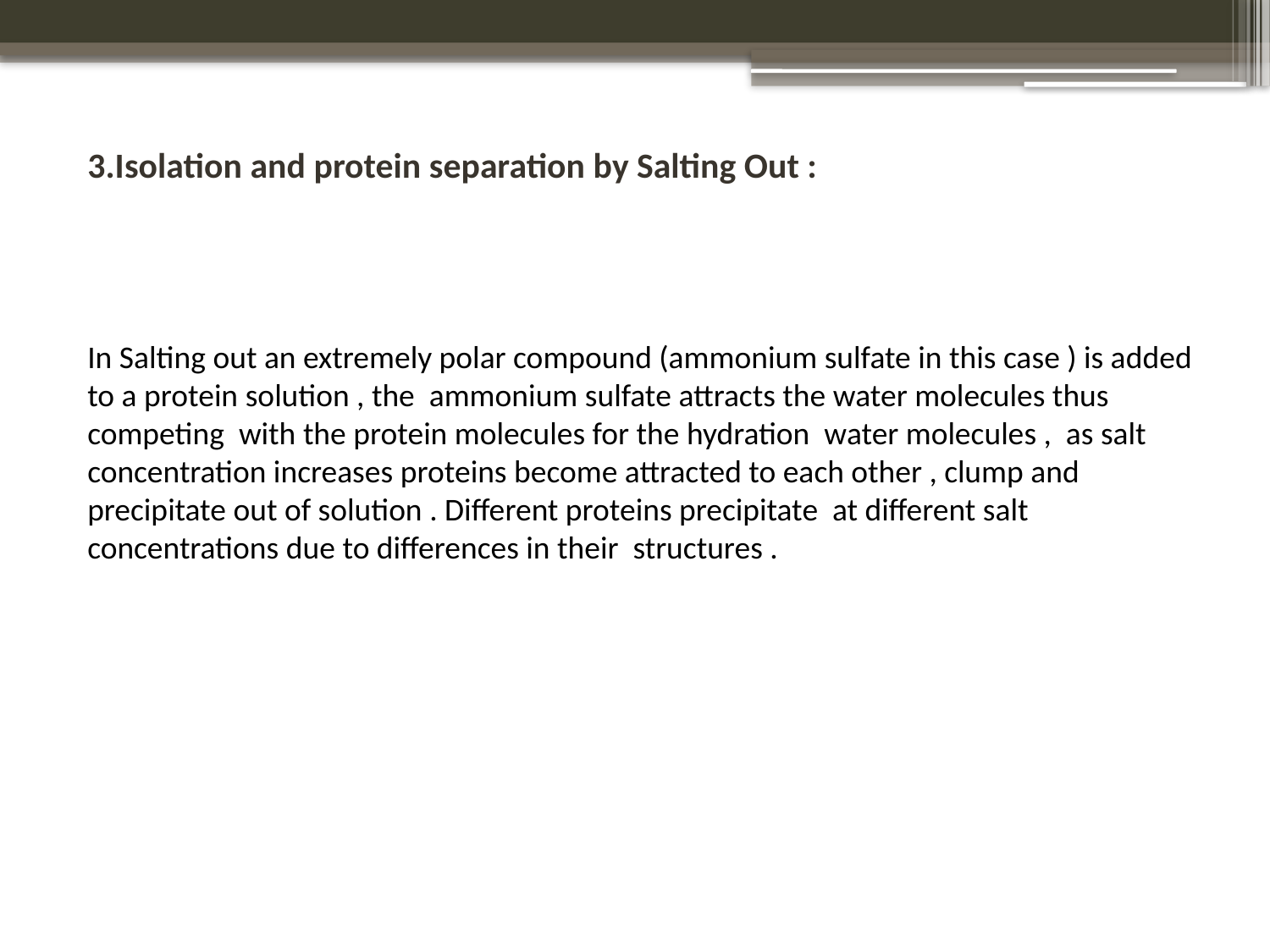

3.Isolation and protein separation by Salting Out :

In Salting out an extremely polar compound (ammonium sulfate in this case ) is added to a protein solution , the  ammonium sulfate attracts the water molecules thus competing  with the protein molecules for the hydration  water molecules ,  as salt concentration increases proteins become attracted to each other , clump and precipitate out of solution . Different proteins precipitate  at different salt concentrations due to differences in their  structures .